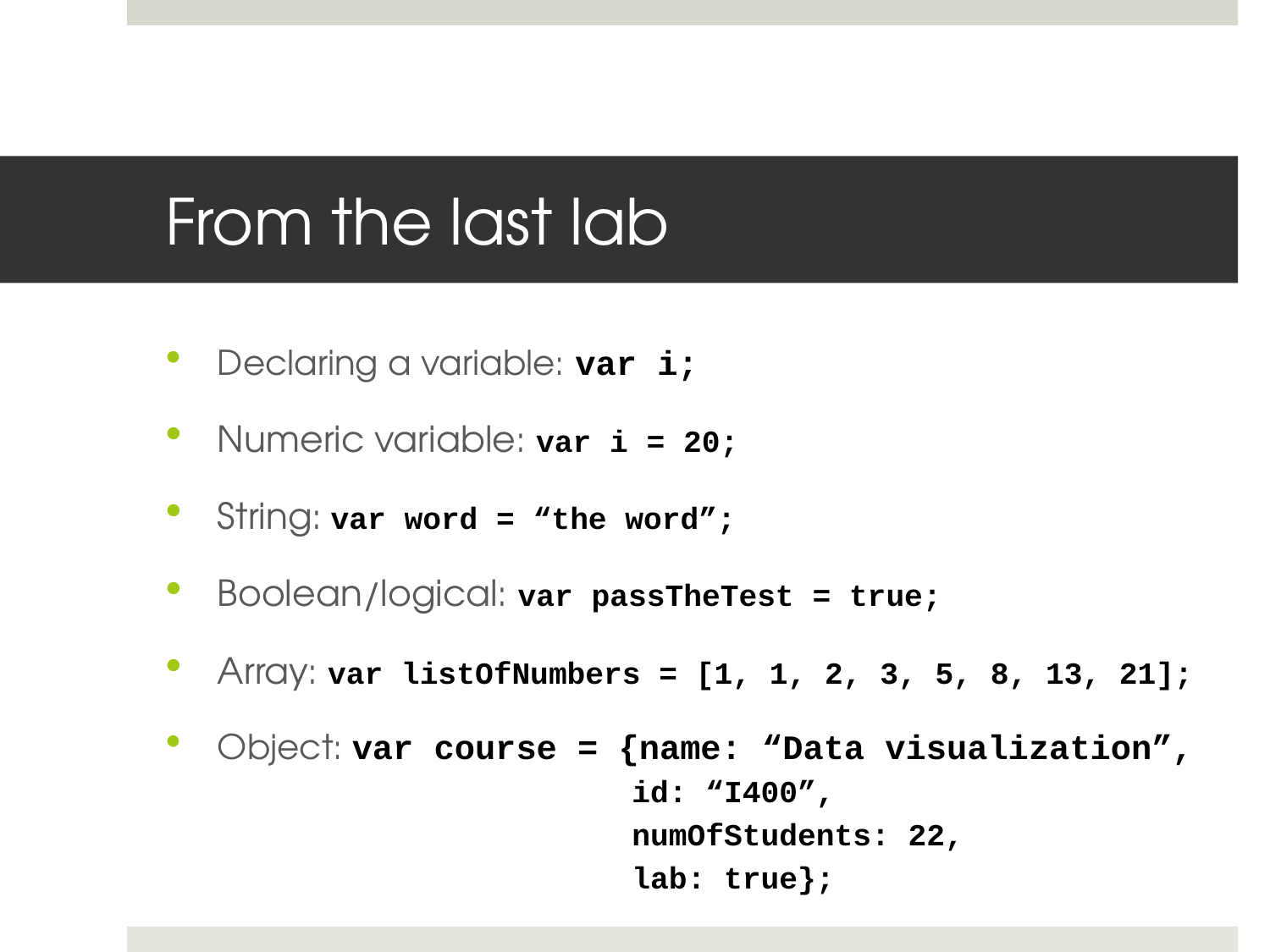

# From the last lab
Declaring a variable: var i;
Numeric variable: var i = 20;
String: var word = “the word”;
Boolean/logical: var passTheTest = true;
Array: var listOfNumbers = [1, 1, 2, 3, 5, 8, 13, 21];
Object: var course = {name: “Data visualization”,
 	     id: “I400”,
 	     numOfStudents: 22,
 	     lab: true};